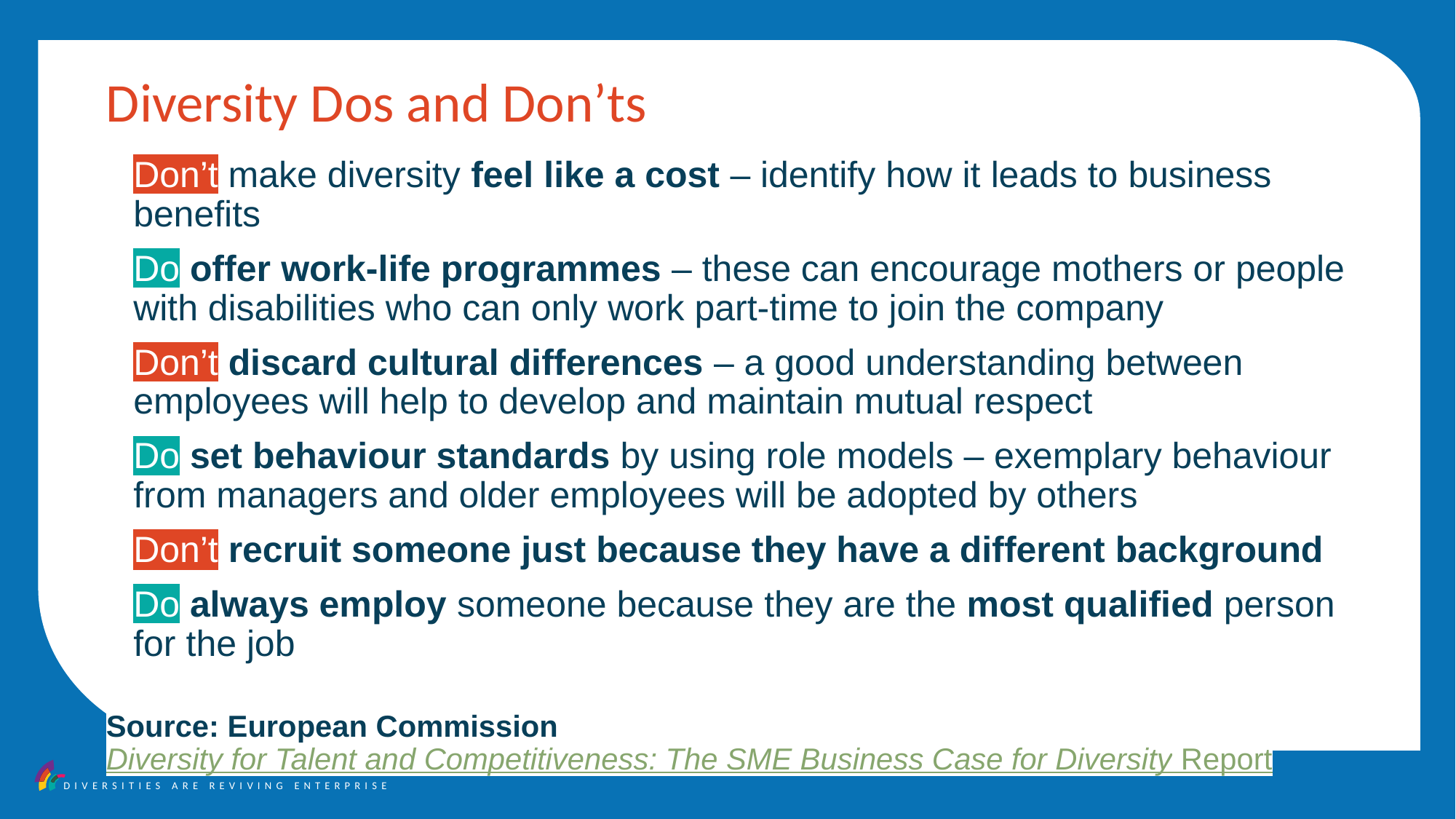

Diversity Dos and Don’ts
Don’t make diversity feel like a cost – identify how it leads to business benefits
Do offer work-life programmes – these can encourage mothers or people with disabilities who can only work part-time to join the company
Don’t discard cultural differences – a good understanding between employees will help to develop and maintain mutual respect
Do set behaviour standards by using role models – exemplary behaviour from managers and older employees will be adopted by others
Don’t recruit someone just because they have a different background
Do always employ someone because they are the most qualified person for the job

Source: European Commission Diversity for Talent and Competitiveness: The SME Business Case for Diversity Report